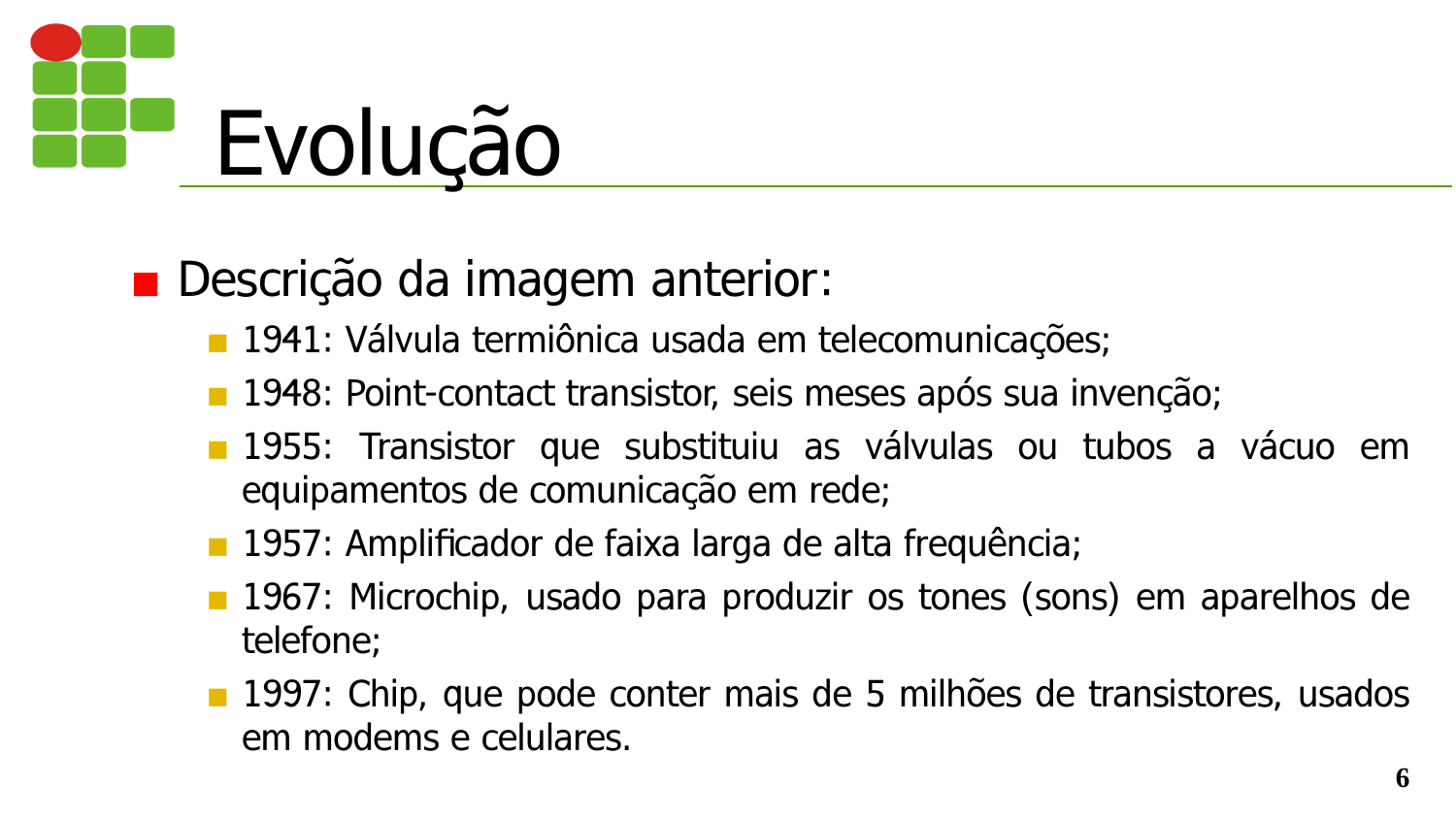

# Evolução
Descrição da imagem anterior:
1941: Válvula termiônica usada em telecomunicações;
1948: Point-contact transistor, seis meses após sua invenção;
1955: Transistor que substituiu as válvulas ou tubos a vácuo em equipamentos de comunicação em rede;
1957: Amplificador de faixa larga de alta frequência;
1967: Microchip, usado para produzir os tones (sons) em aparelhos de telefone;
1997: Chip, que pode conter mais de 5 milhões de transistores, usados em modems e celulares.
6